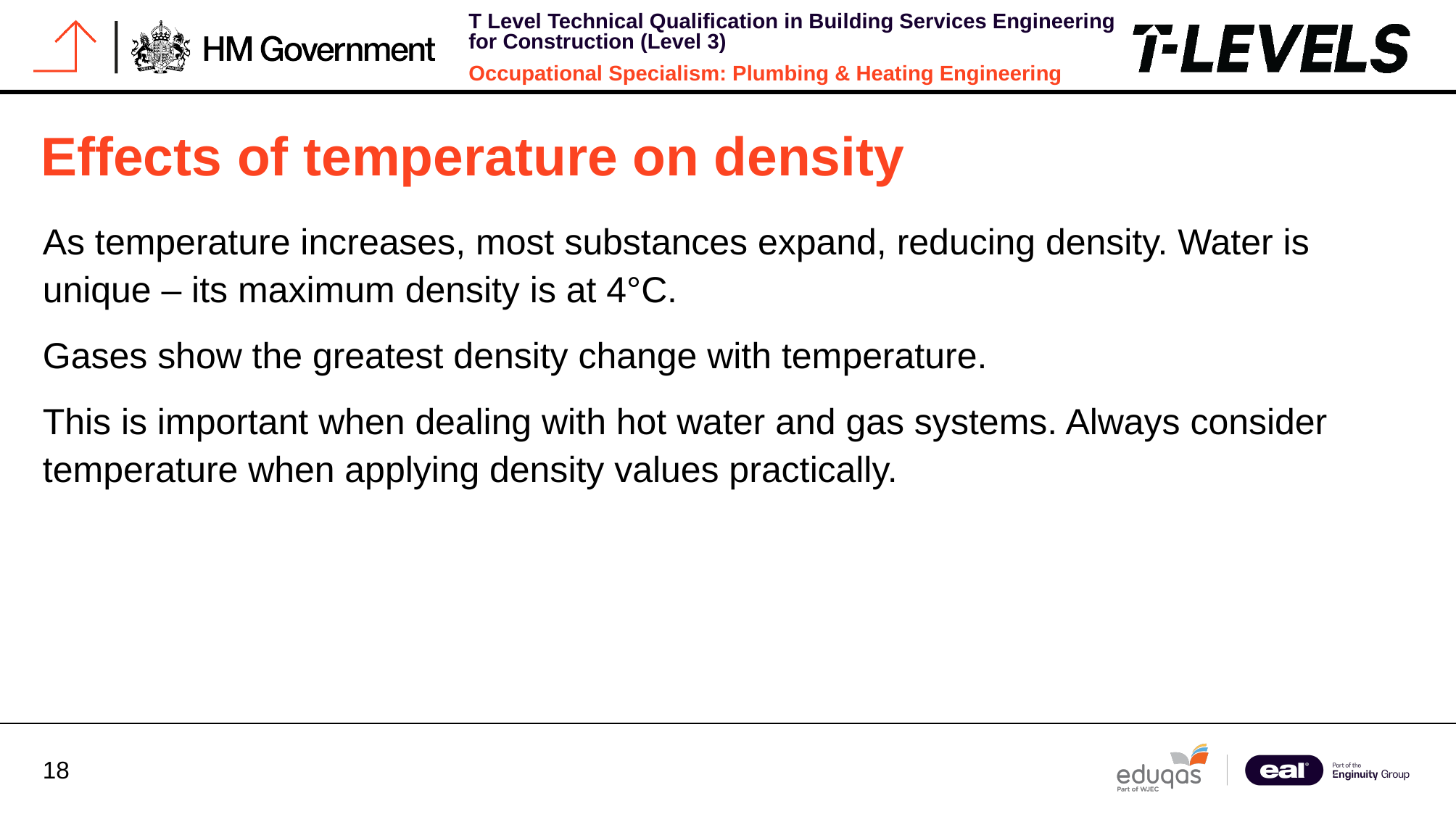

# Effects of temperature on density
As temperature increases, most substances expand, reducing density. Water is unique – its maximum density is at 4°C.
Gases show the greatest density change with temperature.
This is important when dealing with hot water and gas systems. Always consider temperature when applying density values practically.